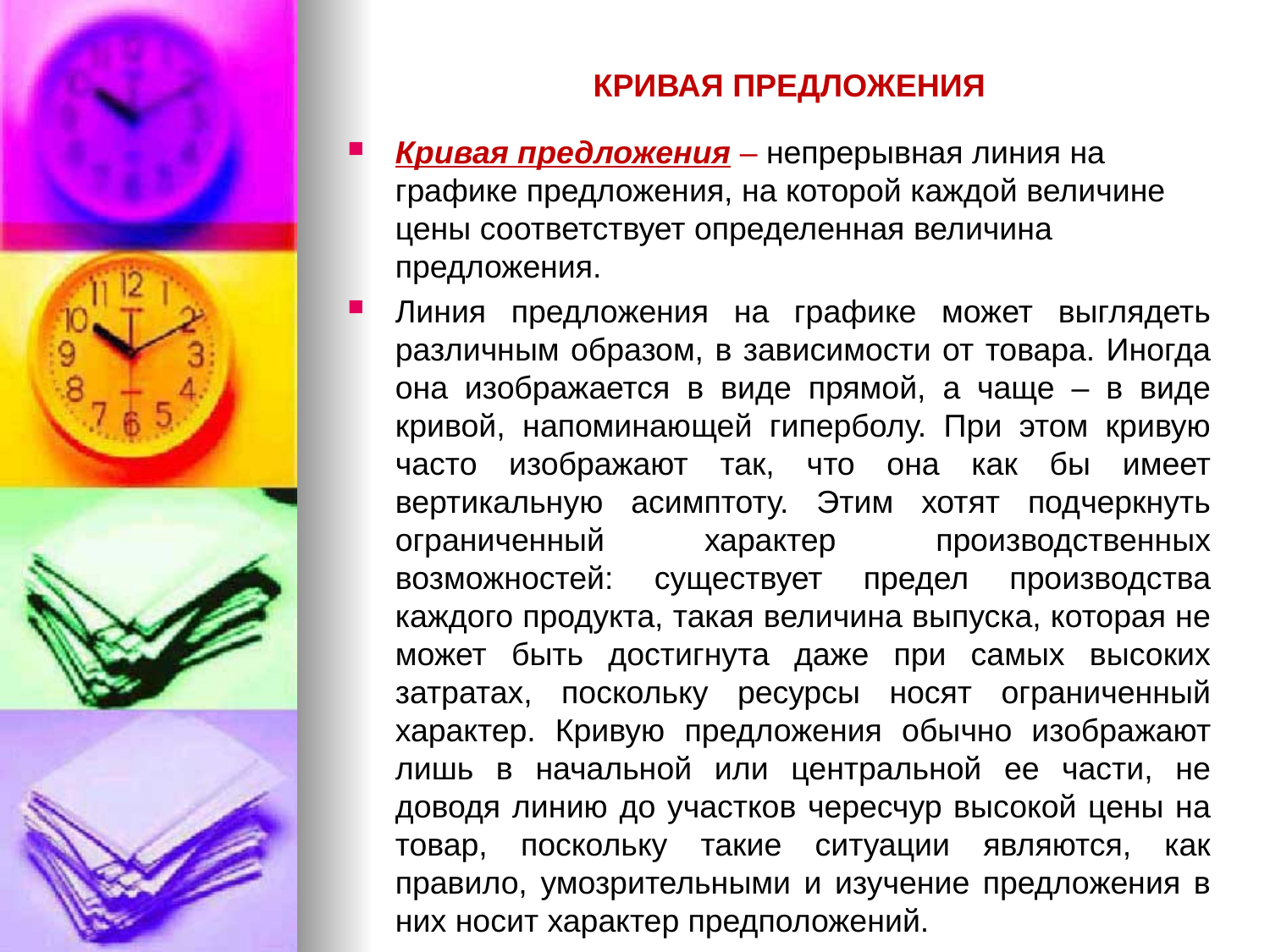

# КРИВАЯ ПРЕДЛОЖЕНИЯ
Кривая предложения – непрерывная линия на графике предложения, на которой каждой величине цены соответствует определенная величина предложения.
Линия предложения на графике может выглядеть различным образом, в зависимости от товара. Иногда она изображается в виде прямой, а чаще – в виде кривой, напоминающей гиперболу. При этом кривую часто изображают так, что она как бы имеет вертикальную асимптоту. Этим хотят подчеркнуть ограниченный характер производственных возможностей: существует предел производства каждого продукта, такая величина выпуска, которая не может быть достигнута даже при самых высоких затратах, поскольку ресурсы носят ограниченный характер. Кривую предложения обычно изображают лишь в начальной или центральной ее части, не доводя линию до участков чересчур высокой цены на товар, поскольку такие ситуации являются, как правило, умозрительными и изучение предложения в них носит характер предположений.